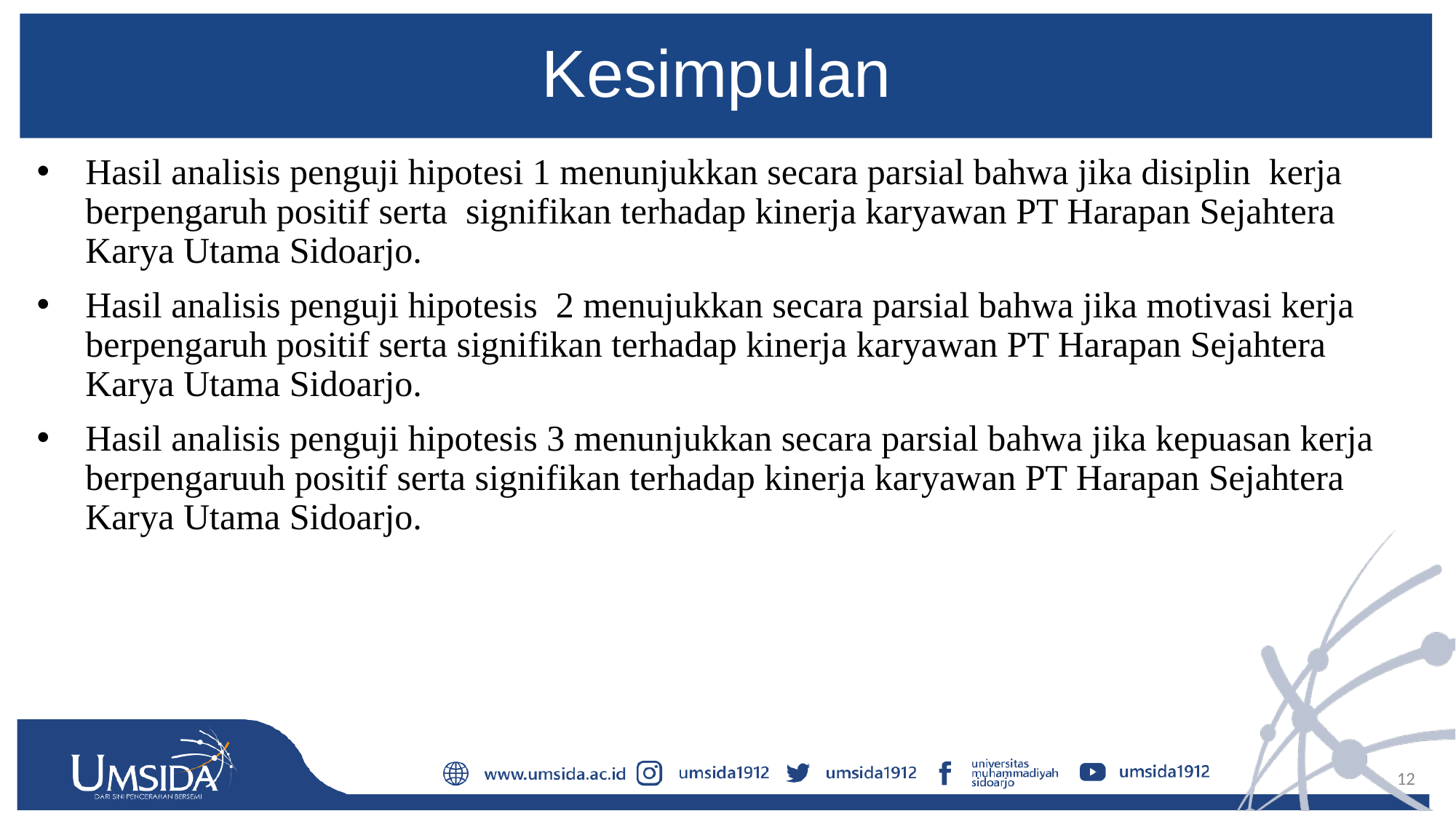

# Kesimpulan
Hasil analisis penguji hipotesi 1 menunjukkan secara parsial bahwa jika disiplin  kerja berpengaruh positif serta  signifikan terhadap kinerja karyawan PT Harapan Sejahtera Karya Utama Sidoarjo.
Hasil analisis penguji hipotesis  2 menujukkan secara parsial bahwa jika motivasi kerja berpengaruh positif serta signifikan terhadap kinerja karyawan PT Harapan Sejahtera Karya Utama Sidoarjo.
Hasil analisis penguji hipotesis 3 menunjukkan secara parsial bahwa jika kepuasan kerja berpengaruuh positif serta signifikan terhadap kinerja karyawan PT Harapan Sejahtera Karya Utama Sidoarjo.